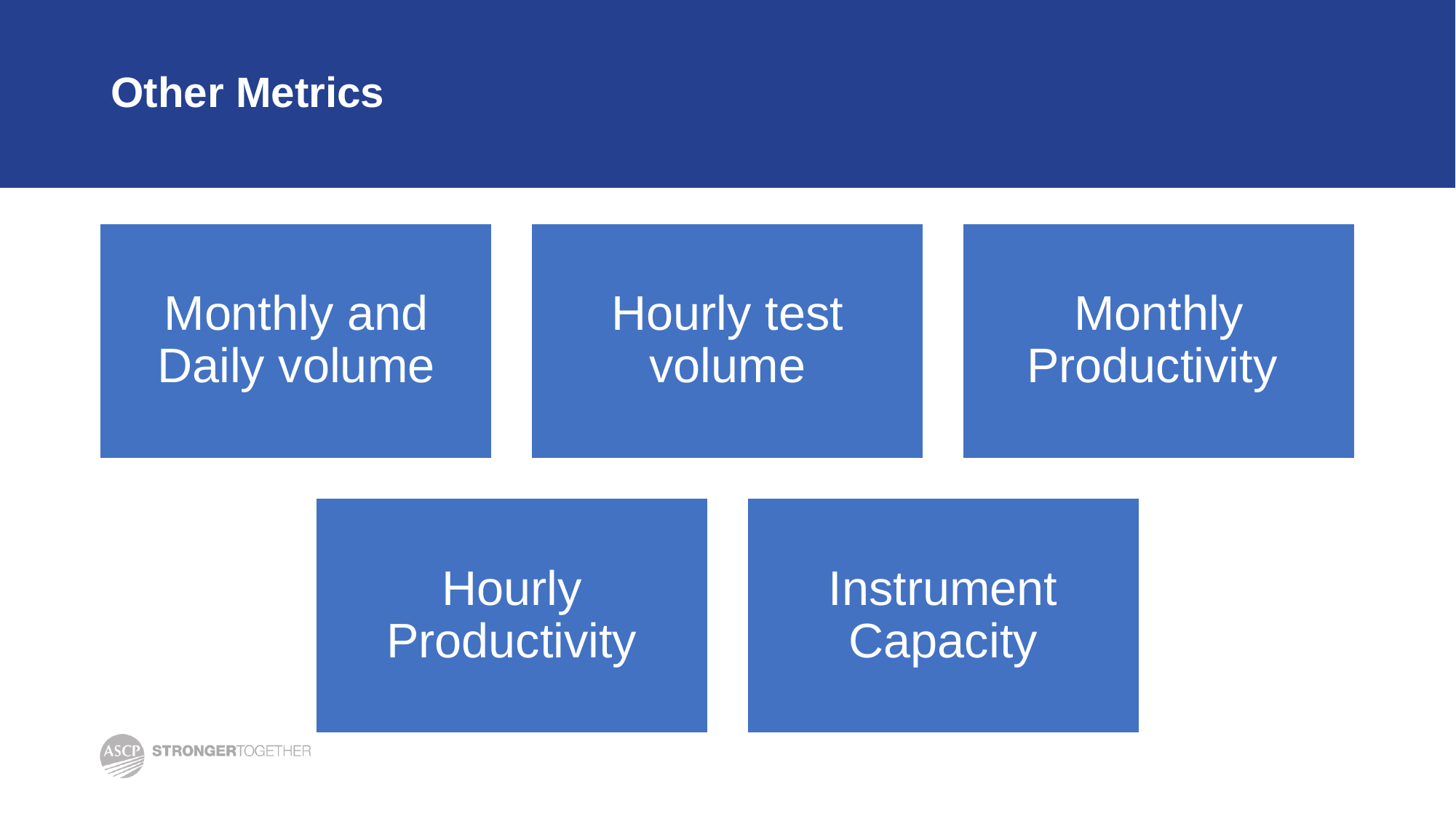

# Other Metrics

Monthly and Daily volume

Hourly test volume

Monthly Productivity

Hourly Productivity

Instrument Capacity